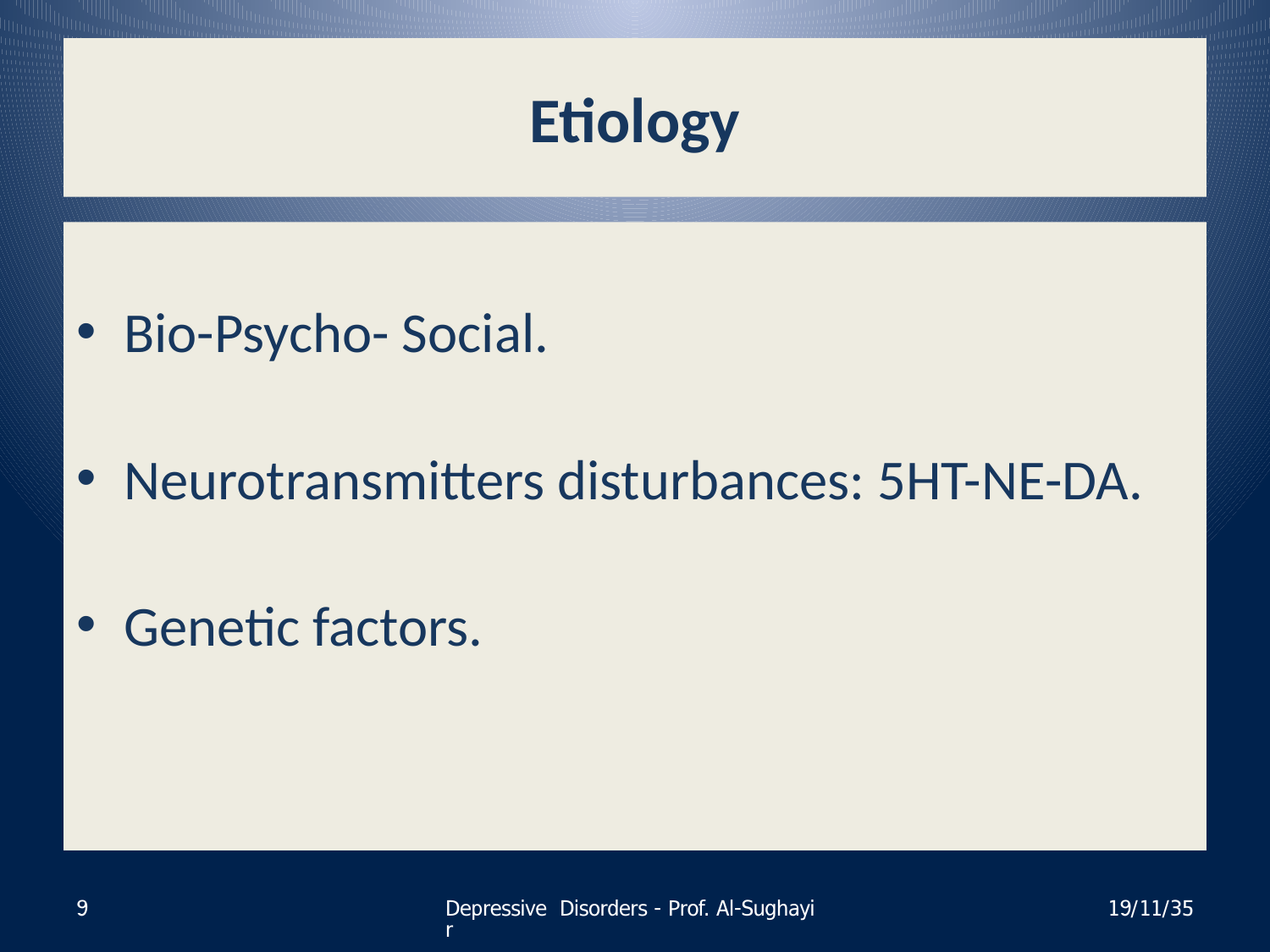

# Etiology
Bio-Psycho- Social.
Neurotransmitters disturbances: 5HT-NE-DA.
Genetic factors.
9
Depressive  Disorders - Prof. Al-Sughayir
19/11/35